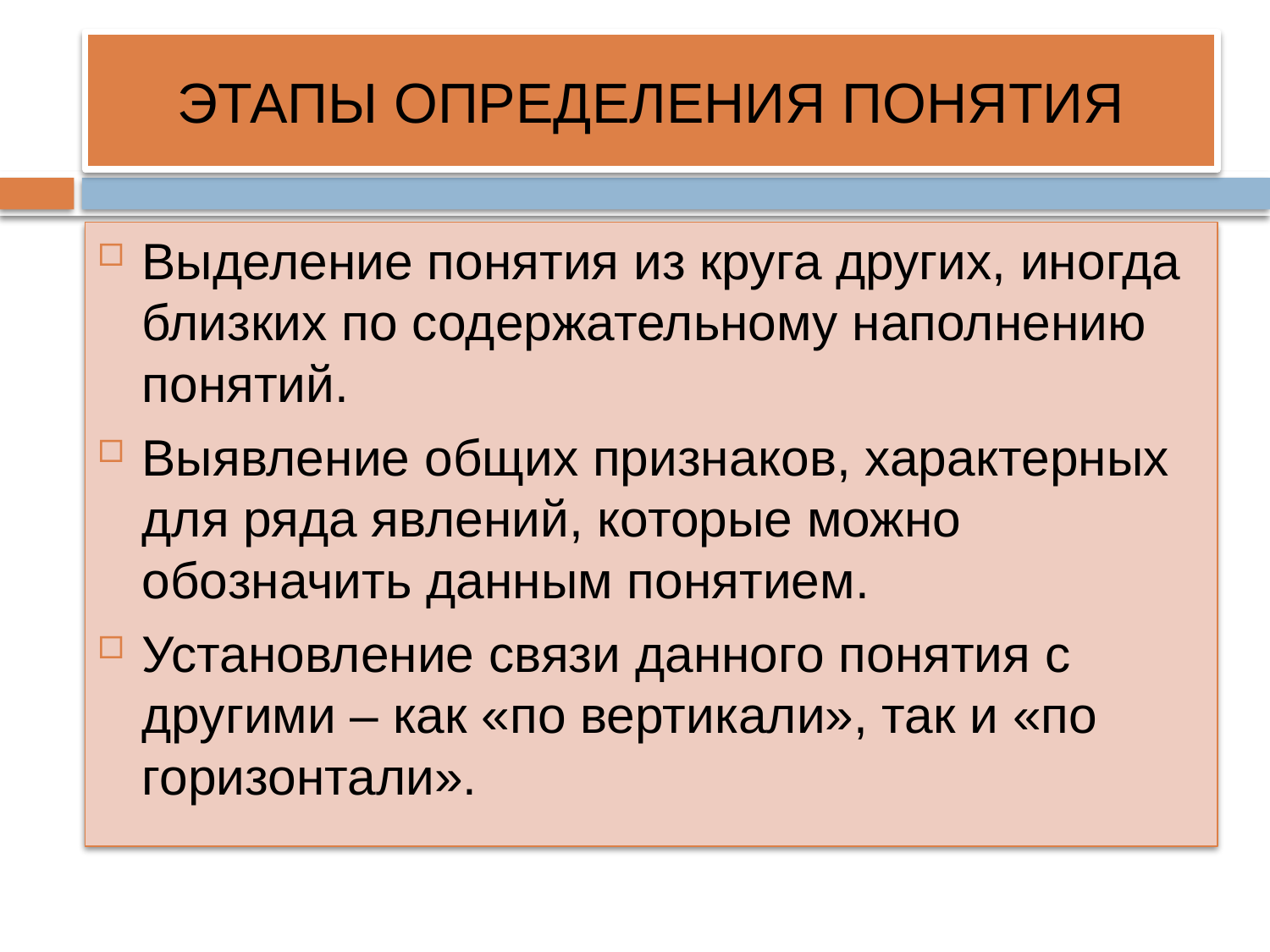

# ЭТАПЫ ОПРЕДЕЛЕНИЯ ПОНЯТИЯ
Выделение понятия из круга других, иногда близких по содержательному наполнению понятий.
Выявление общих признаков, характерных для ряда явлений, которые можно обозначить данным понятием.
Установление связи данного понятия с другими – как «по вертикали», так и «по горизонтали».